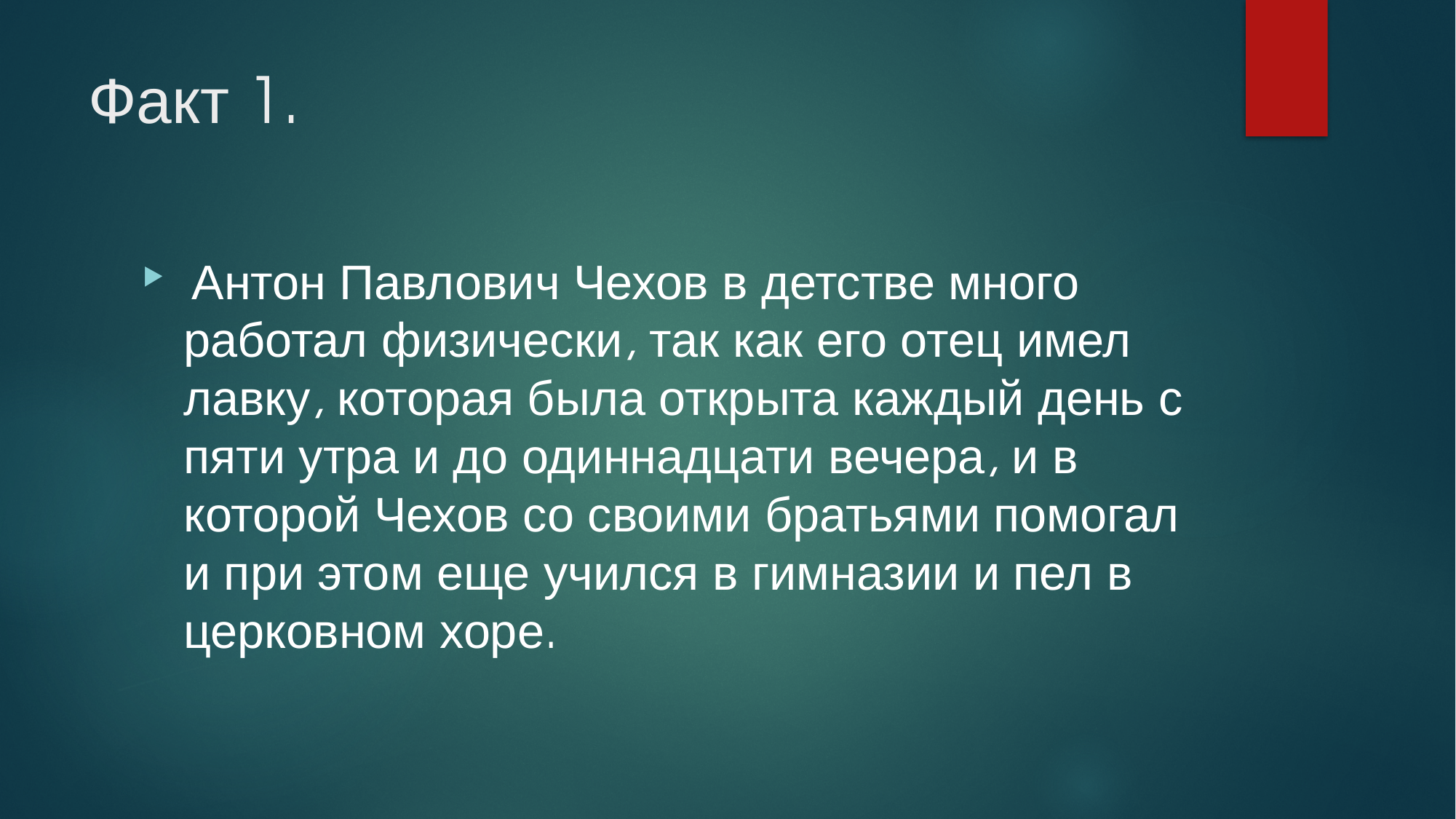

# Факт 1.
 Антон Павлович Чехов в детстве много работал физически, так как его отец имел лавку, которая была открыта каждый день с пяти утра и до одиннадцати вечера, и в которой Чехов со своими братьями помогал и при этом еще учился в гимназии и пел в церковном хоре.